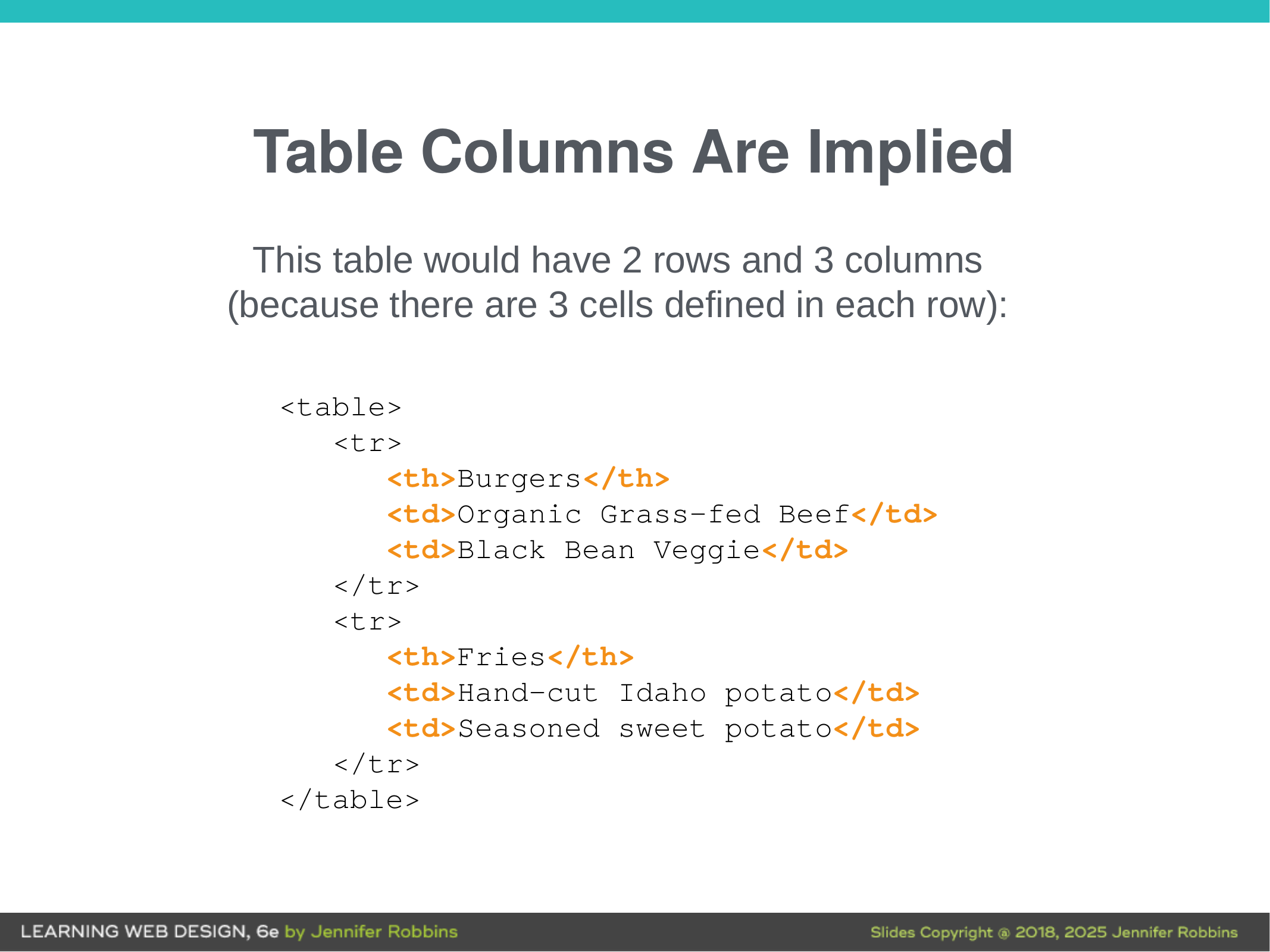

# Table Columns Are Implied
This table would have 2 rows and 3 columns (because there are 3 cells defined in each row):
<table>
   <tr>
      <th>Burgers</th>
      <td>Organic Grass-fed Beef</td>
      <td>Black Bean Veggie</td>
   </tr>
   <tr>
      <th>Fries</th>
      <td>Hand-cut Idaho potato</td>
      <td>Seasoned sweet potato</td>
   </tr>
</table>